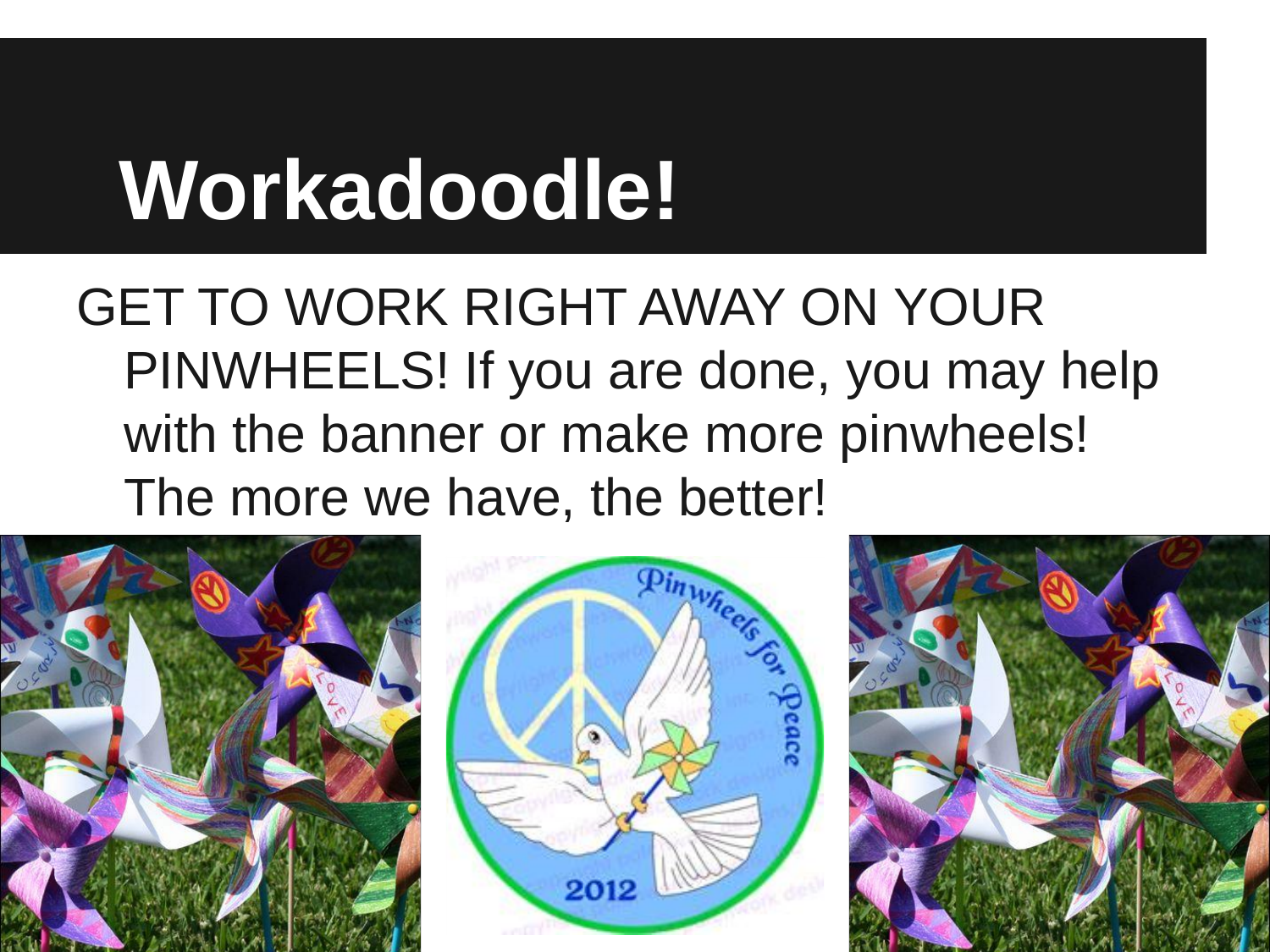

# Workadoodle!
GET TO WORK RIGHT AWAY ON YOUR PINWHEELS! If you are done, you may help with the banner or make more pinwheels! The more we have, the better!